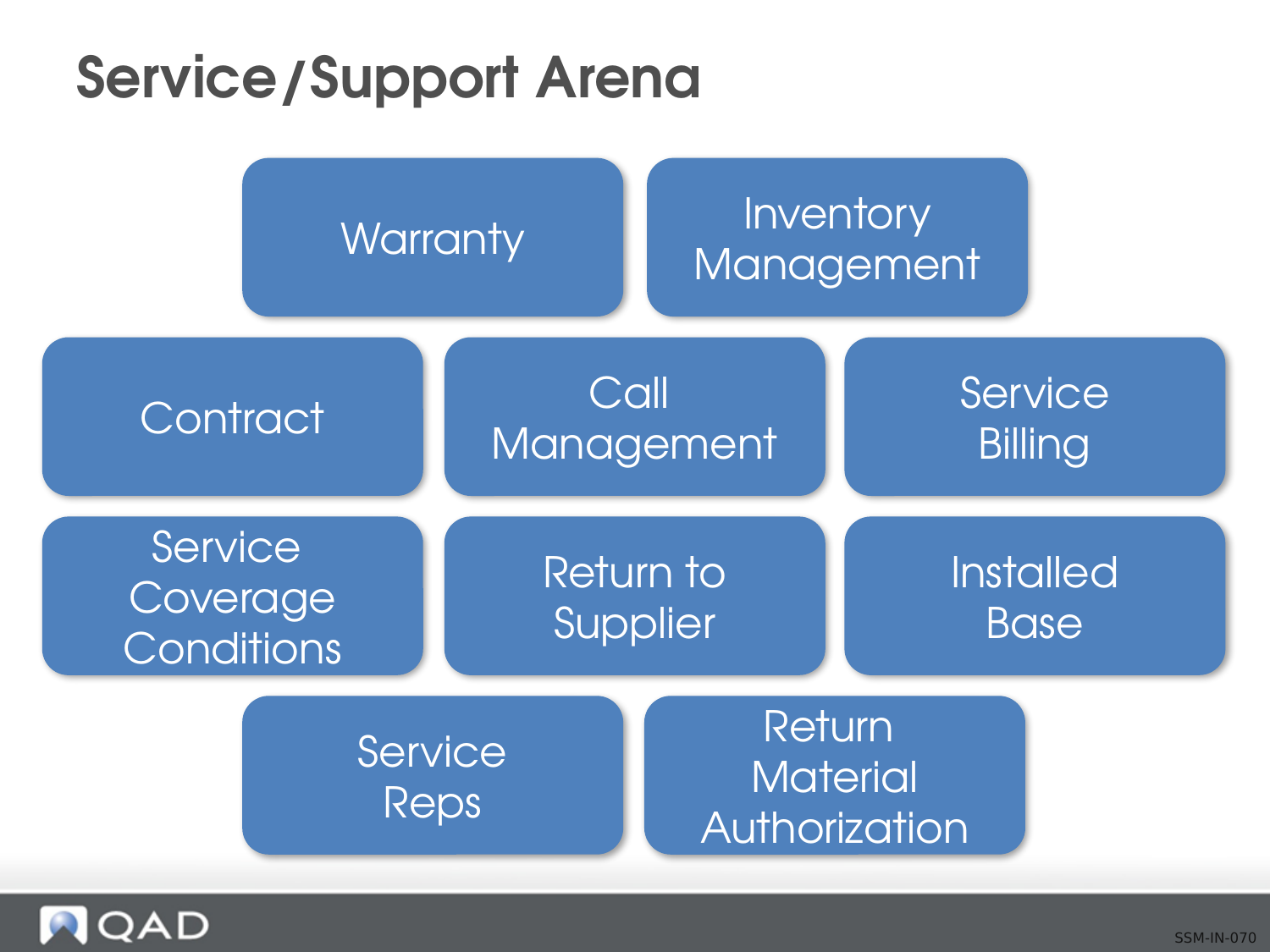

# Service/Support Arena
Warranty
Inventory
Management
Contract
Call
Management
Service
Billing
Service
Coverage
Conditions
Return to
Supplier
Installed
Base
Service
Reps
Return
Material
Authorization
SSM-IN-070